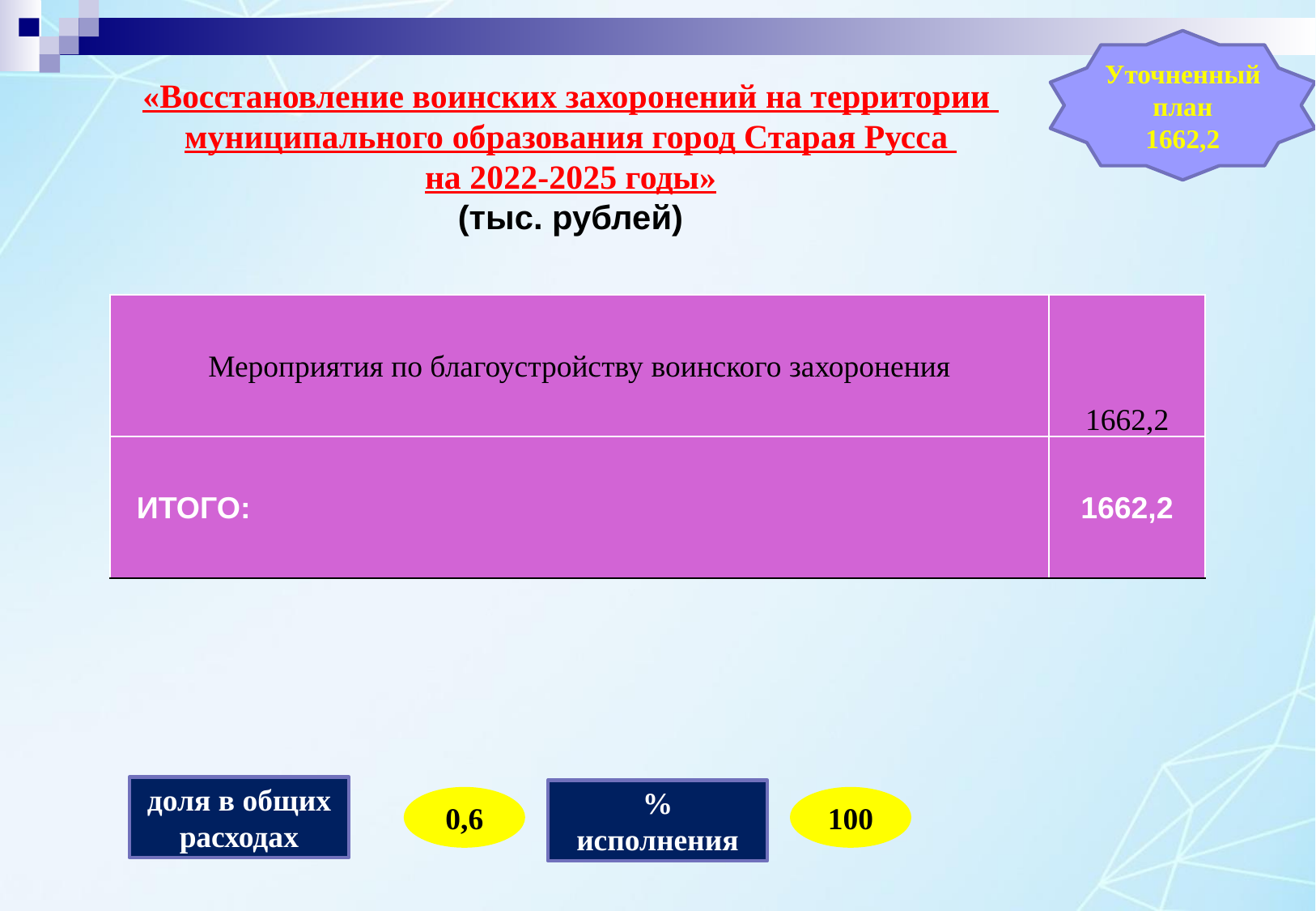

Уточненный план
1662,2
# «Восстановление воинских захоронений на территории муниципального образования город Старая Русса на 2022-2025 годы» (тыс. рублей)
| Мероприятия по благоустройству воинского захоронения | 1662,2 |
| --- | --- |
| ИТОГО: | 1662,2 |
доля в общих расходах
% исполнения
0,6
100